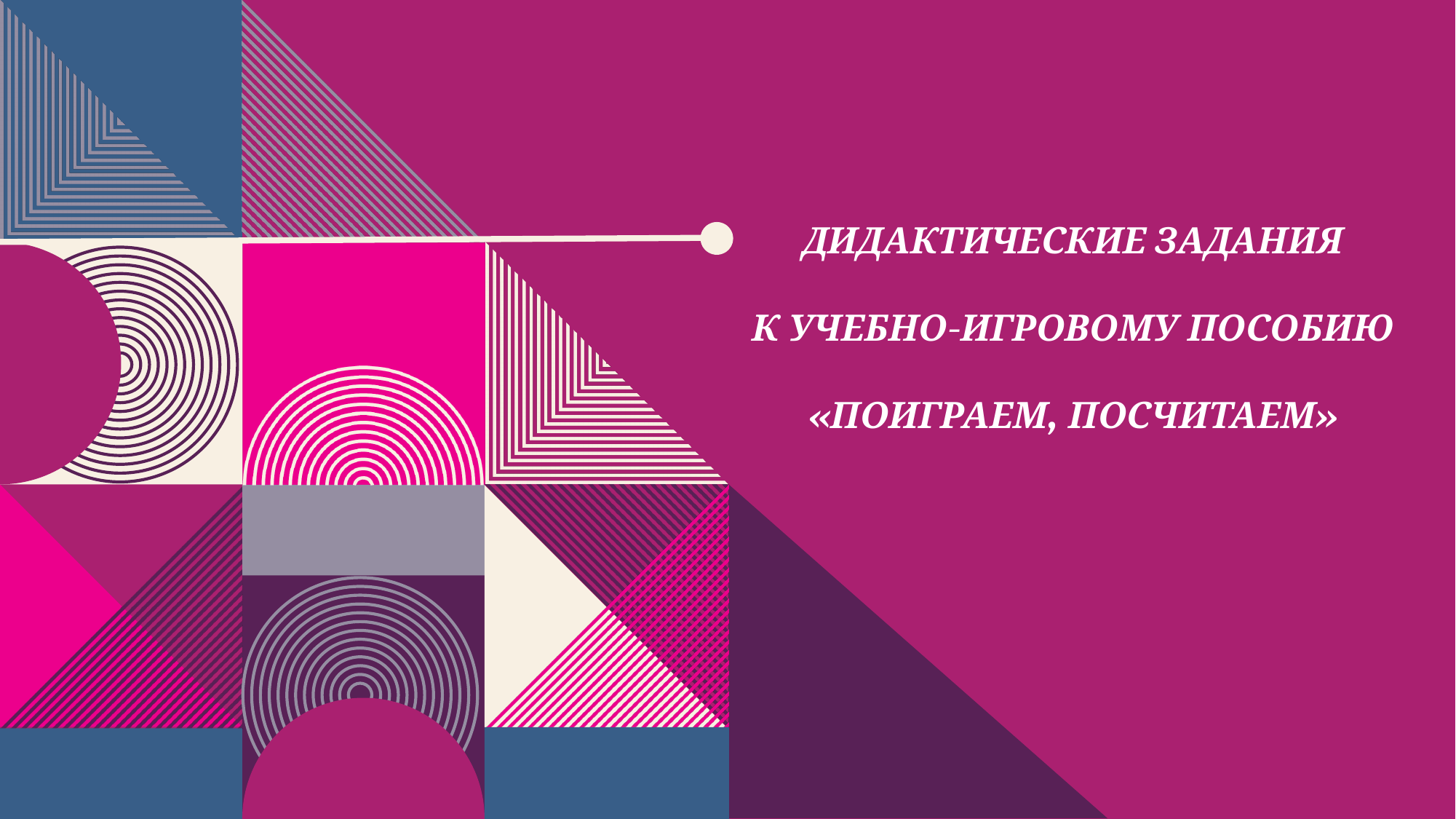

# Дидактические задания к учебно-игровому пособию «Поиграем, посчитаем»